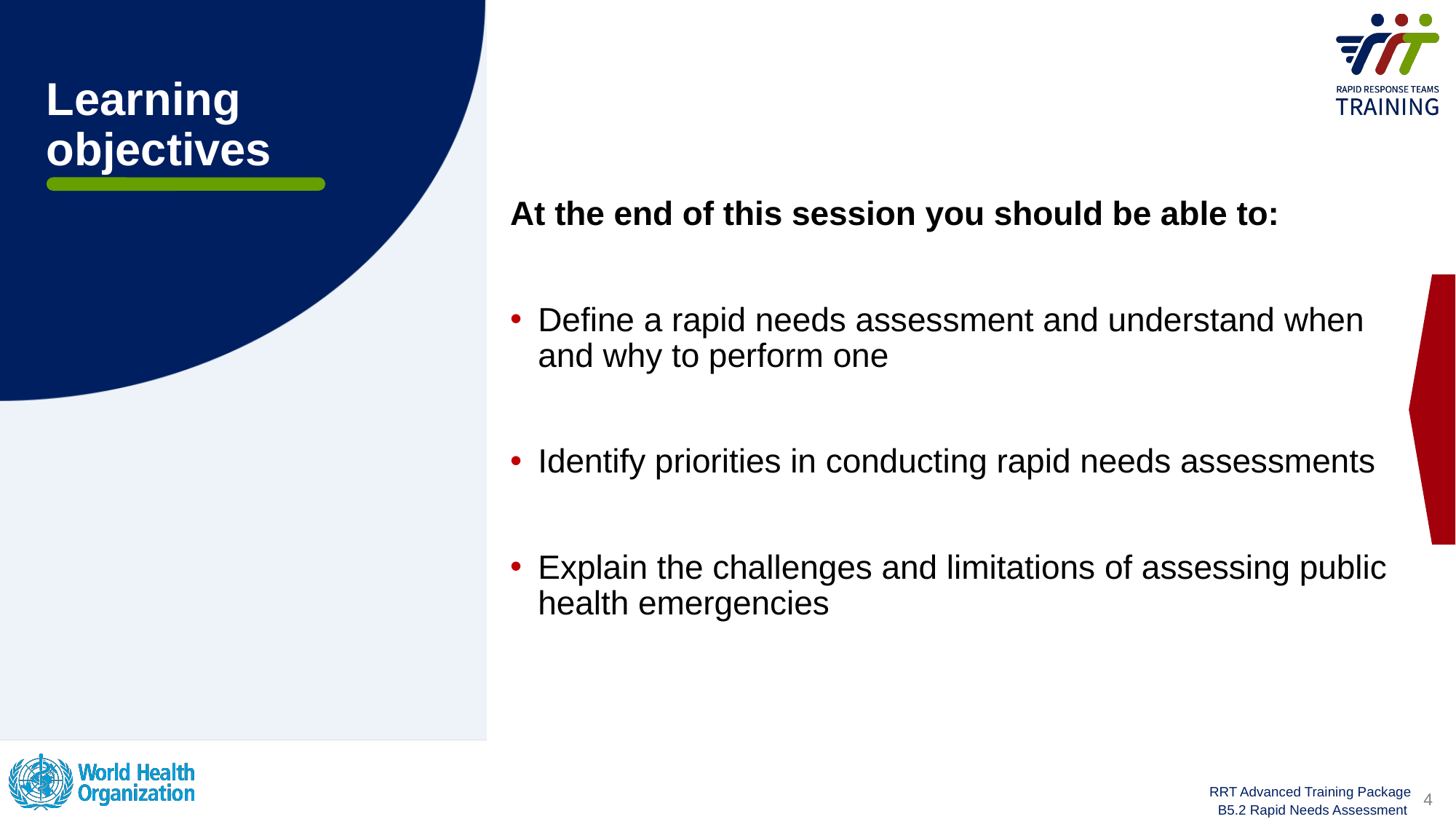

# Learning objectives
At the end of this session you should be able to:

Define a rapid needs assessment and understand when and why to perform one

Identify priorities in conducting rapid needs assessments

Explain the challenges and limitations of assessing public health emergencies